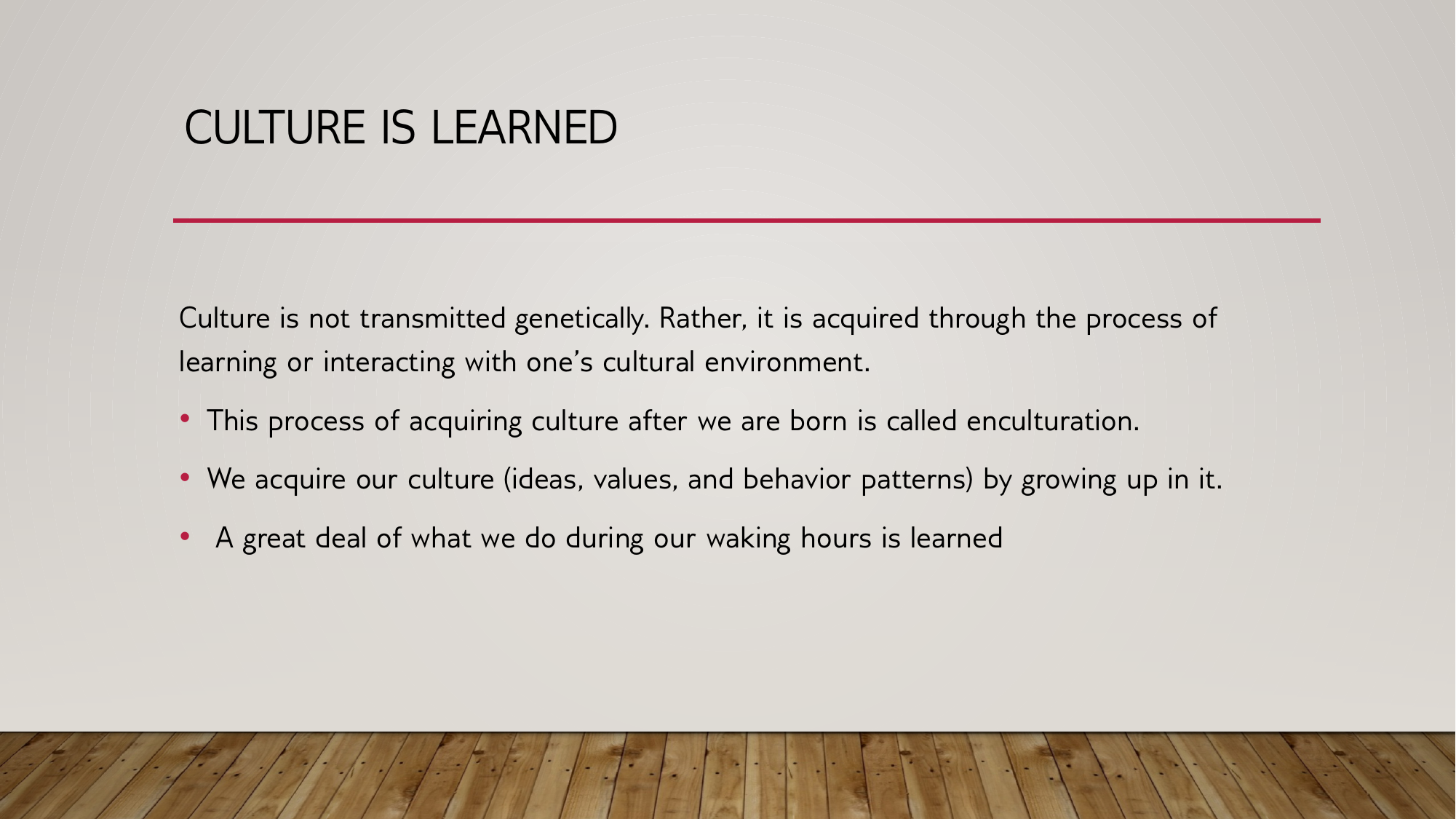

# Culture Is Learned
Culture is not transmitted genetically. Rather, it is acquired through the process of learning or interacting with one’s cultural environment.
This process of acquiring culture after we are born is called enculturation.
We acquire our culture (ideas, values, and behavior patterns) by growing up in it.
 A great deal of what we do during our waking hours is learned